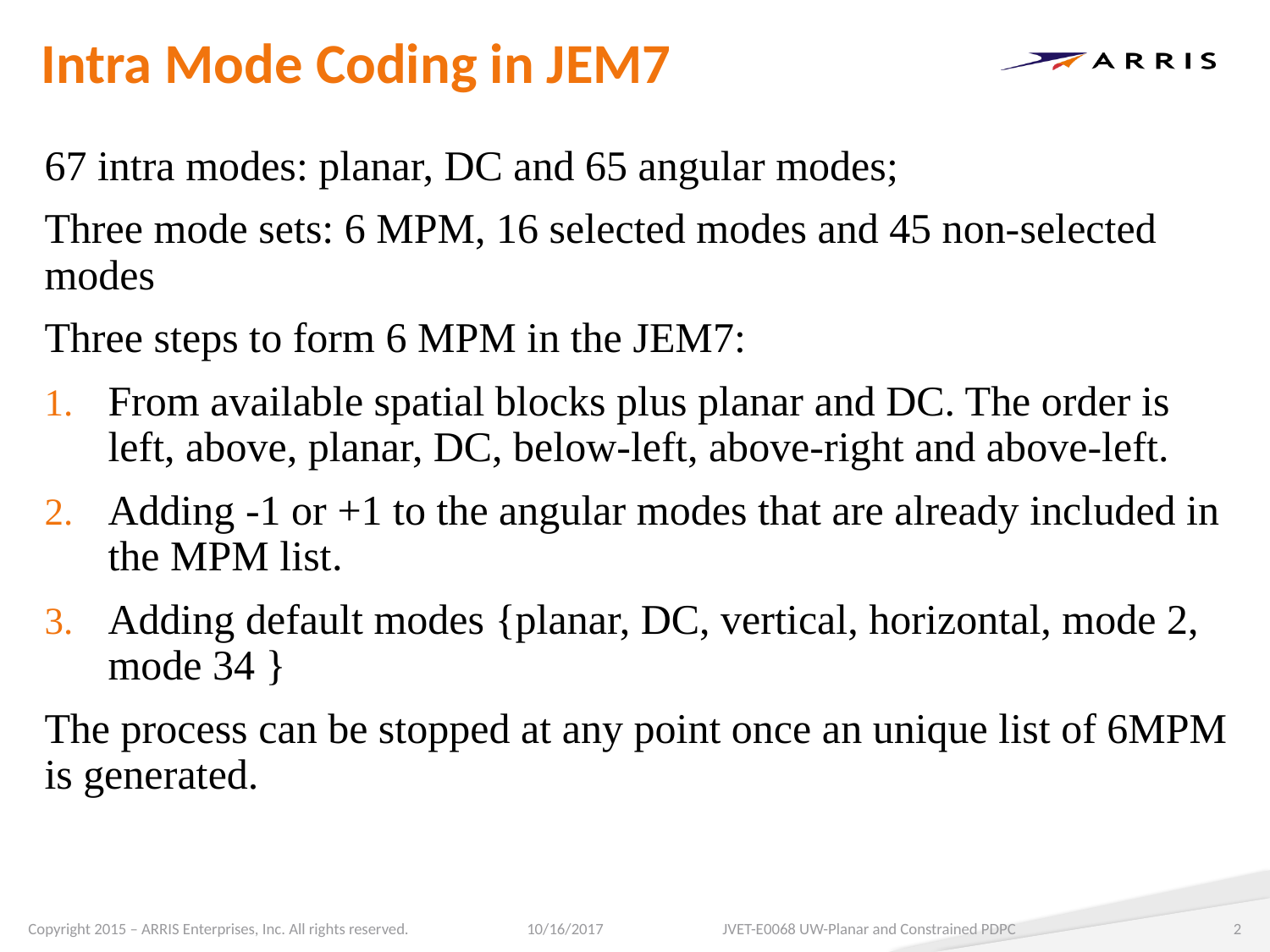

# Intra Mode Coding in JEM7
67 intra modes: planar, DC and 65 angular modes;
Three mode sets: 6 MPM, 16 selected modes and 45 non-selected modes
Three steps to form 6 MPM in the JEM7:
From available spatial blocks plus planar and DC. The order is left, above, planar, DC, below-left, above-right and above-left.
Adding -1 or +1 to the angular modes that are already included in the MPM list.
Adding default modes {planar, DC, vertical, horizontal, mode 2, mode 34 }
The process can be stopped at any point once an unique list of 6MPM is generated.

10/16/2017
JVET-E0068 UW-Planar and Constrained PDPC
2